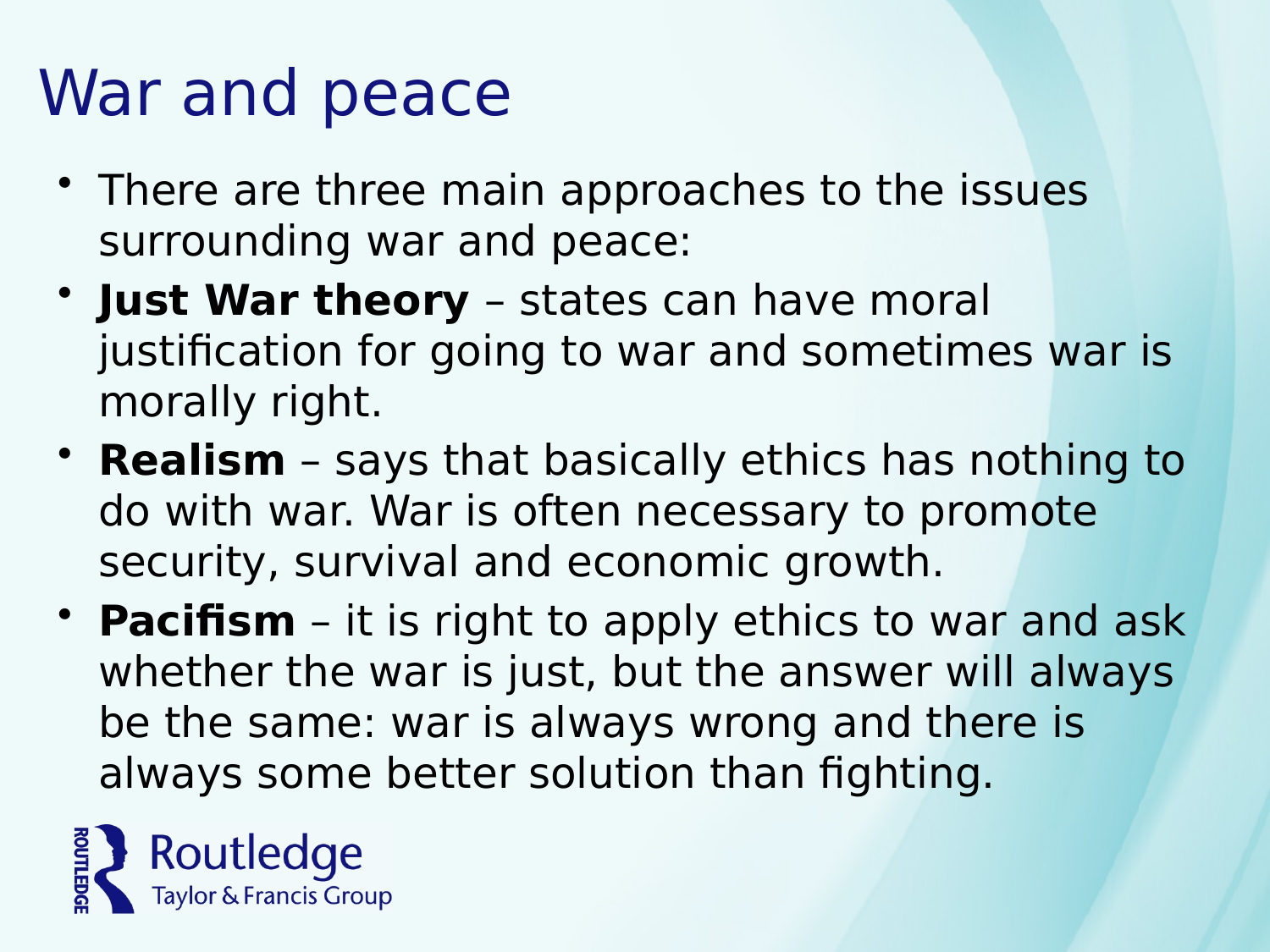

# War and peace
There are three main approaches to the issues surrounding war and peace:
Just War theory – states can have moral justification for going to war and sometimes war is morally right.
Realism – says that basically ethics has nothing to do with war. War is often necessary to promote security, survival and economic growth.
Pacifism – it is right to apply ethics to war and ask whether the war is just, but the answer will always be the same: war is always wrong and there is always some better solution than fighting.